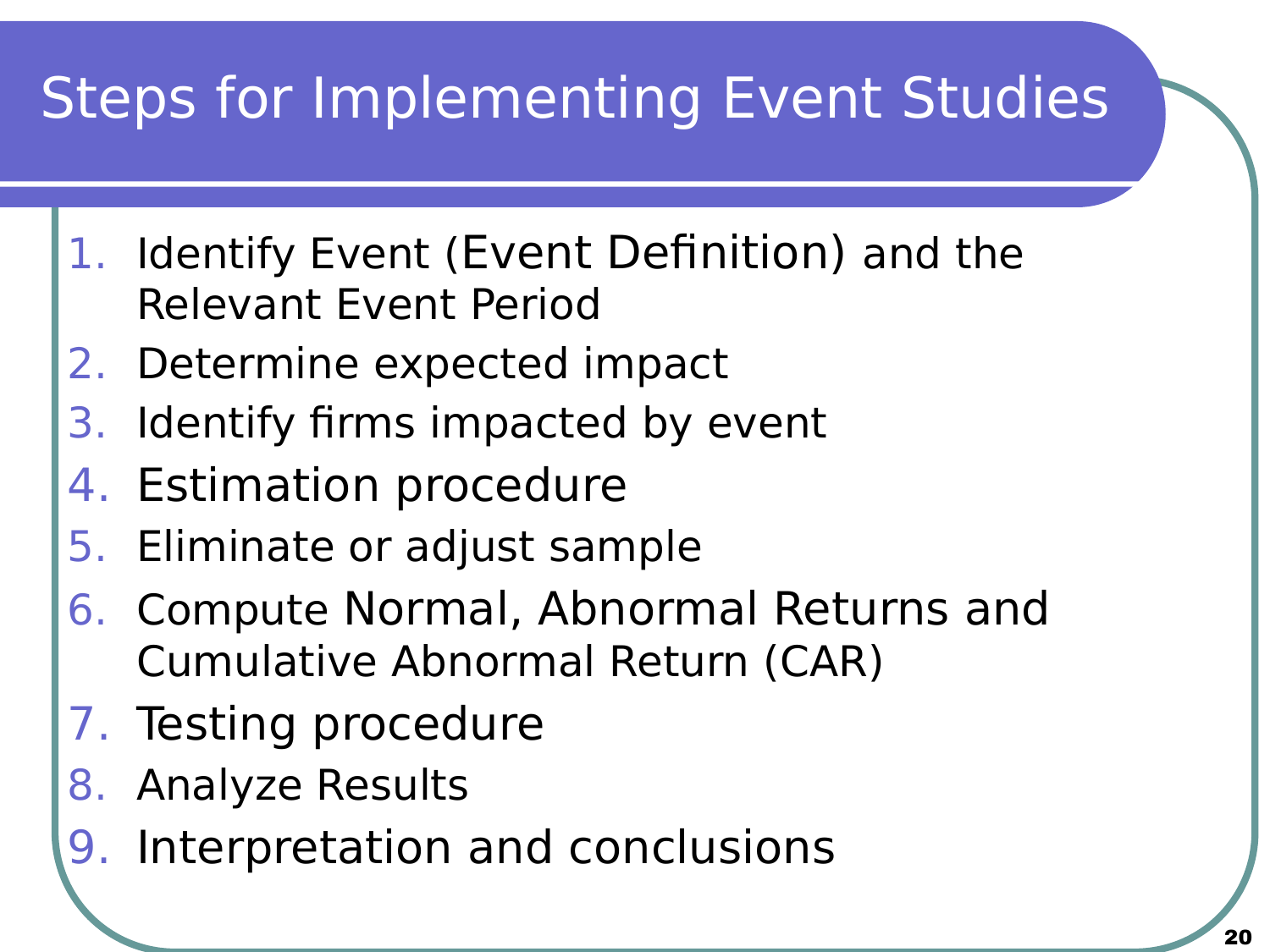

# Steps for Implementing Event Studies
Identify Event (Event Definition) and the Relevant Event Period
Determine expected impact
Identify firms impacted by event
Estimation procedure
Eliminate or adjust sample
Compute Normal, Abnormal Returns and Cumulative Abnormal Return (CAR)
Testing procedure
Analyze Results
Interpretation and conclusions
20